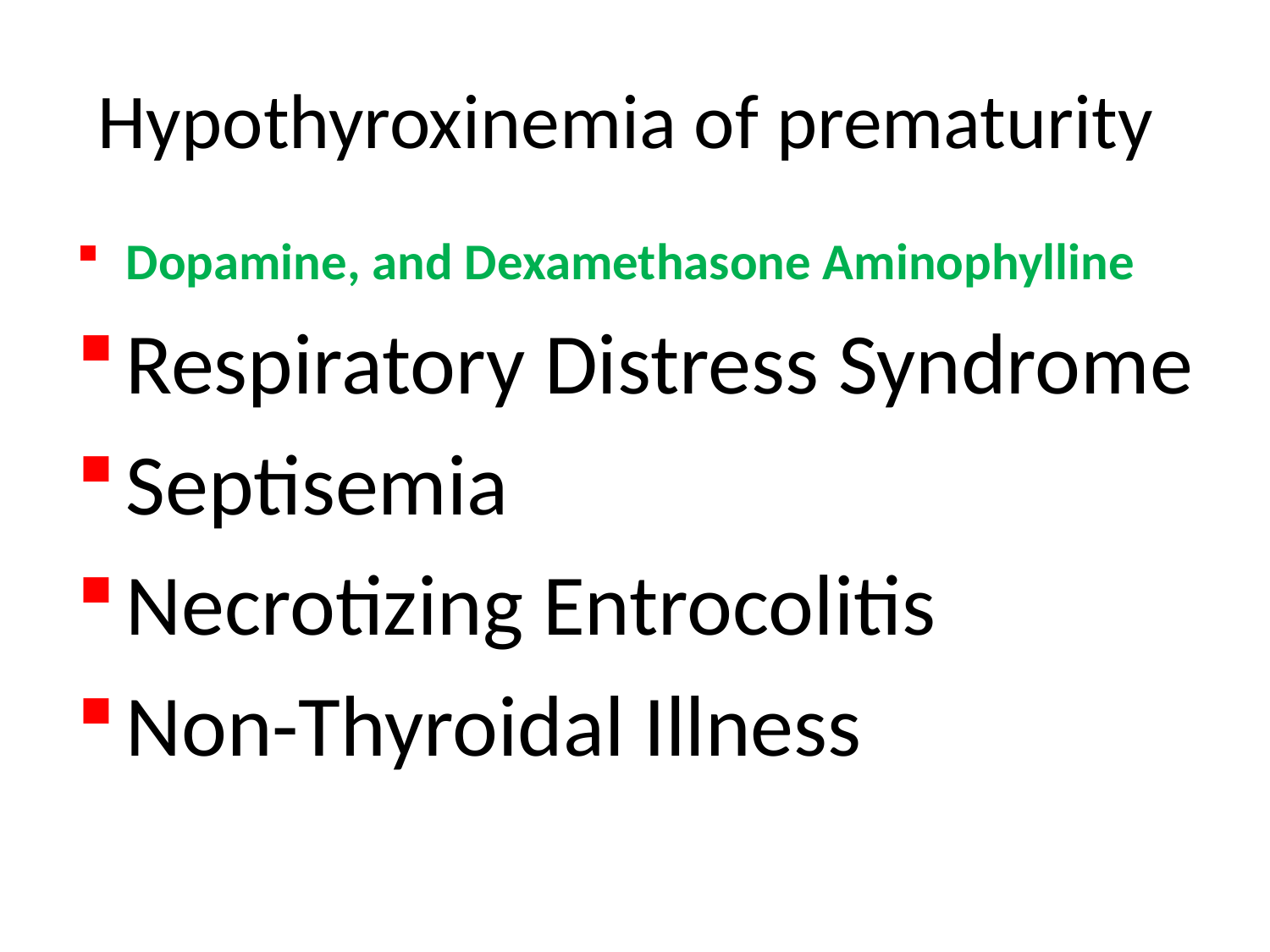

# Hypothyroxinemia of prematurity
Dopamine, and Dexamethasone Aminophylline
Respiratory Distress Syndrome
Septisemia
Necrotizing Entrocolitis
Non-Thyroidal Illness